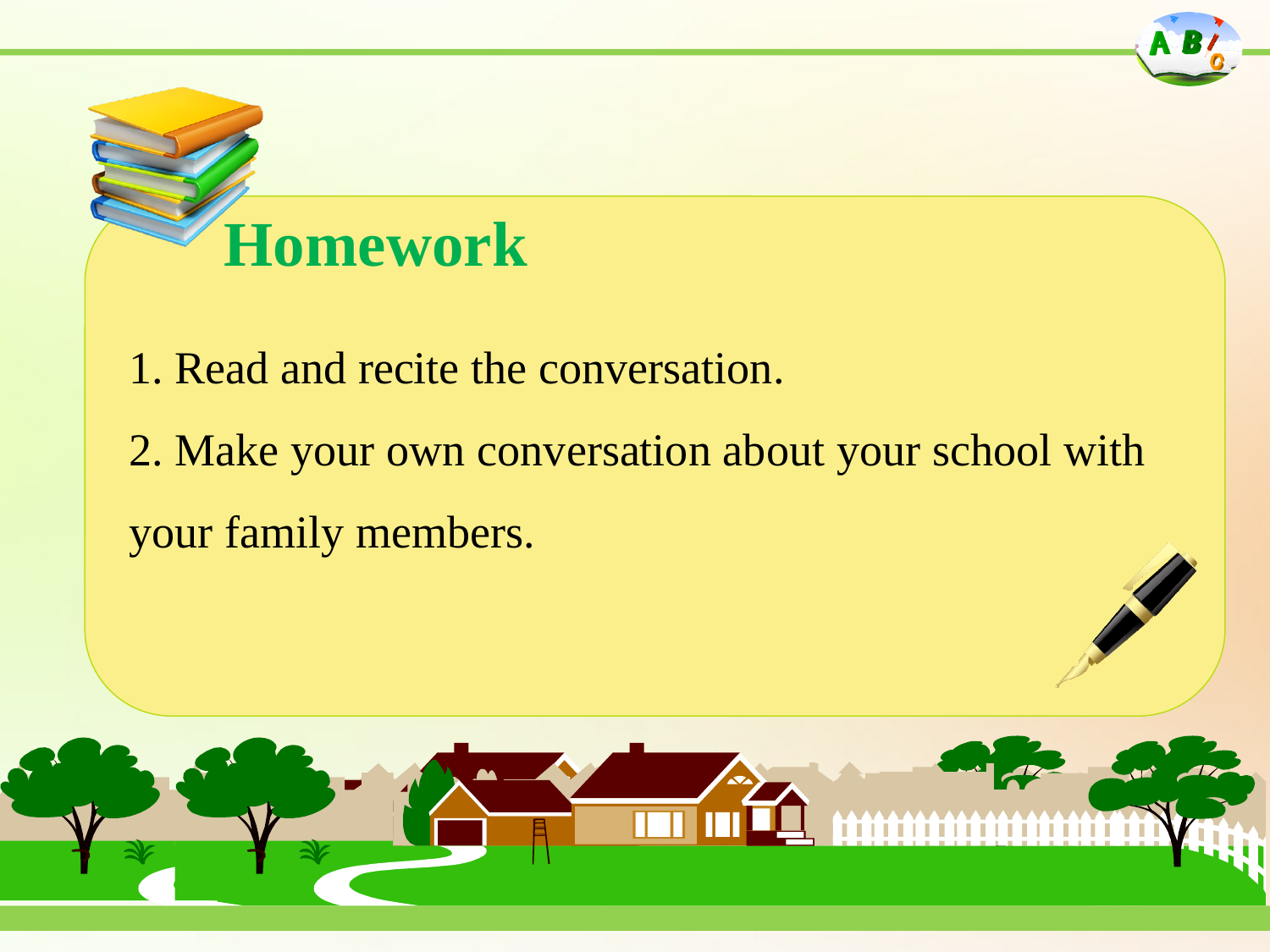

Homework
1. Read and recite the conversation.
2. Make your own conversation about your school with your family members.